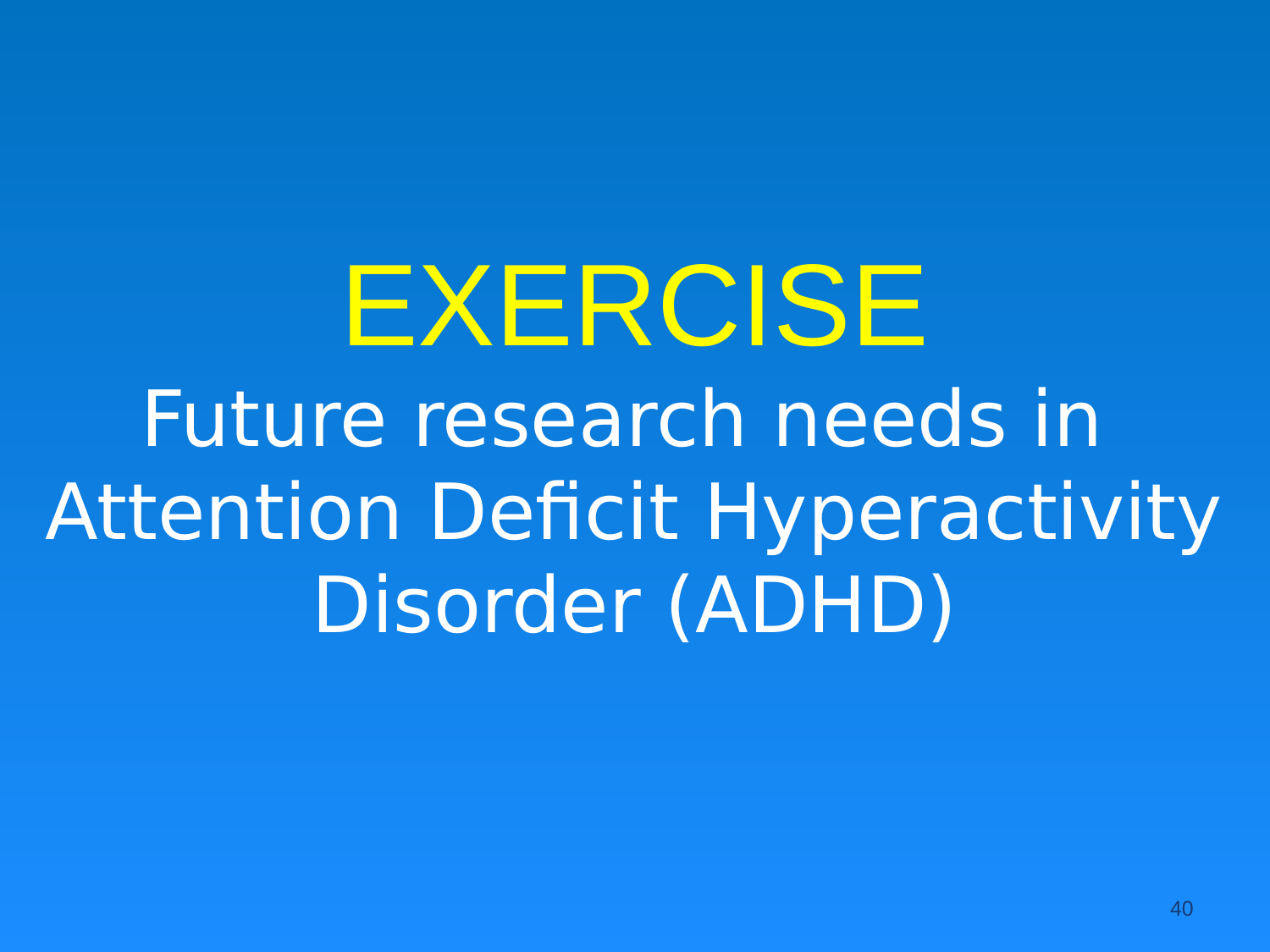

# EXERCISE Future research needs in Attention Deficit Hyperactivity Disorder (ADHD)
40